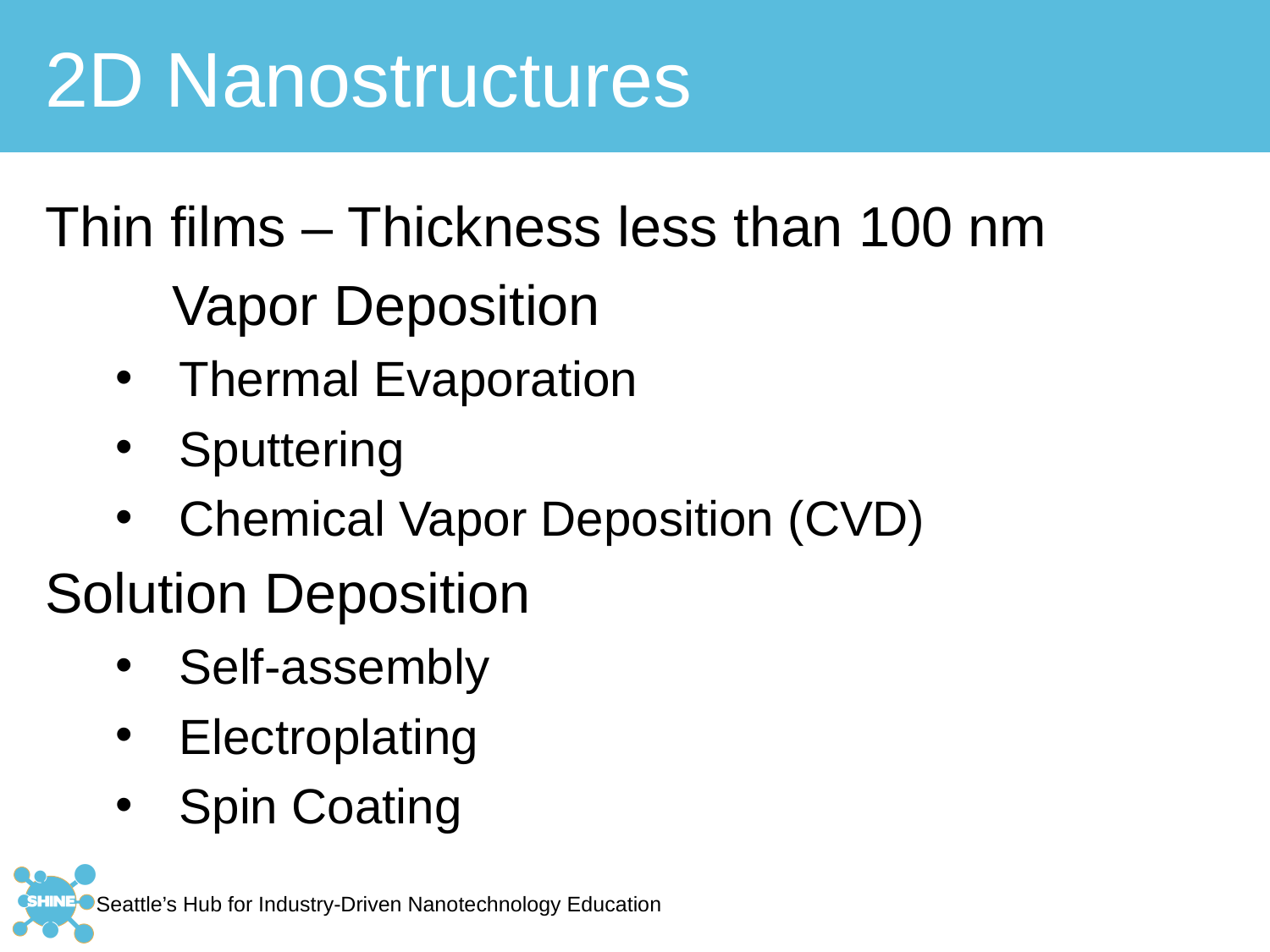

# 2D Nanostructures
Thin films – Thickness less than 100 nm
	Vapor Deposition
Thermal Evaporation
Sputtering
Chemical Vapor Deposition (CVD)
Solution Deposition
Self-assembly
Electroplating
Spin Coating